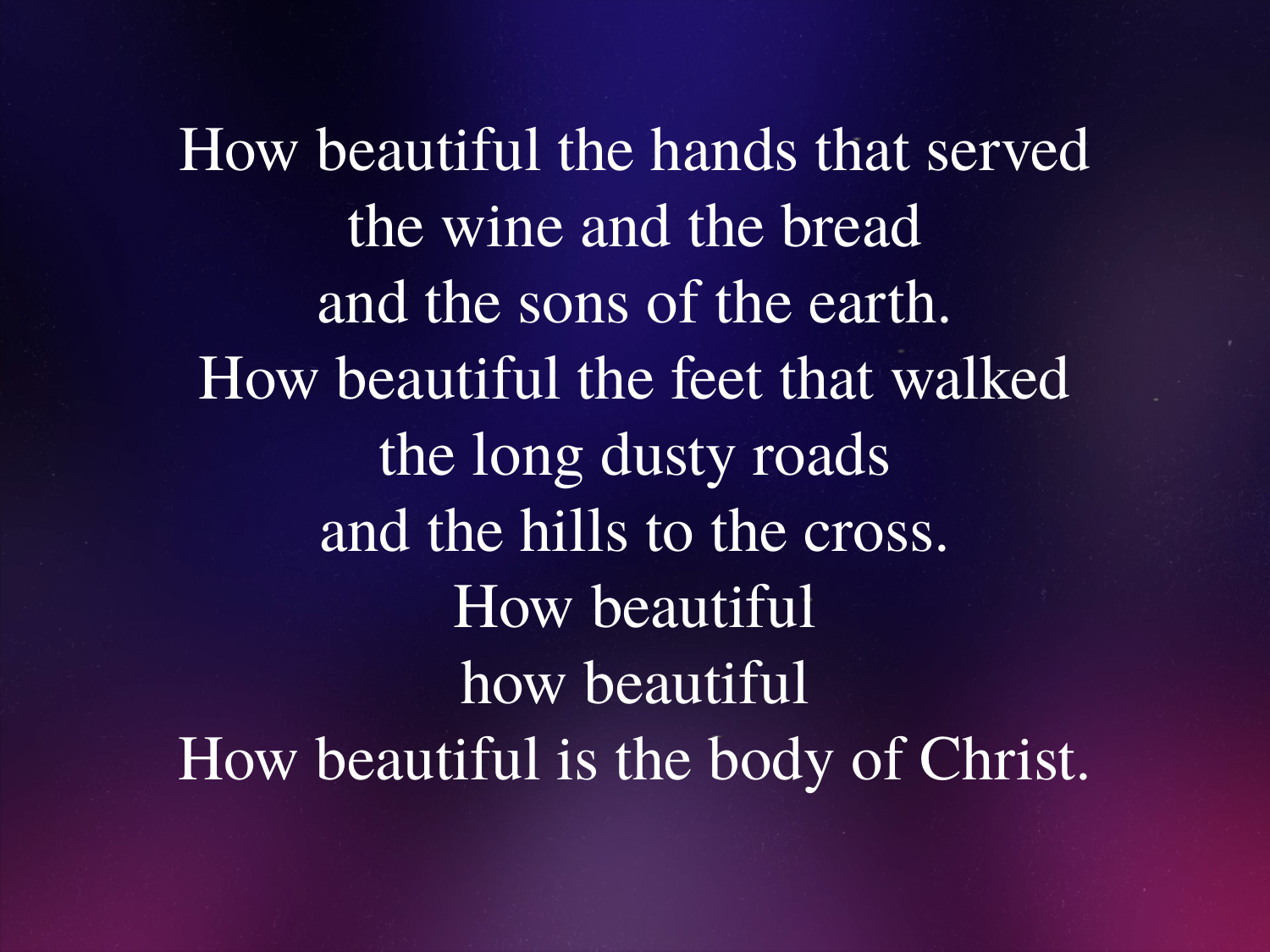

# How beautiful the hands that served the wine and the bread and the sons of the earth. How beautiful the feet that walked the long dusty roads and the hills to the cross. How beautiful how beautiful How beautiful is the body of Christ.